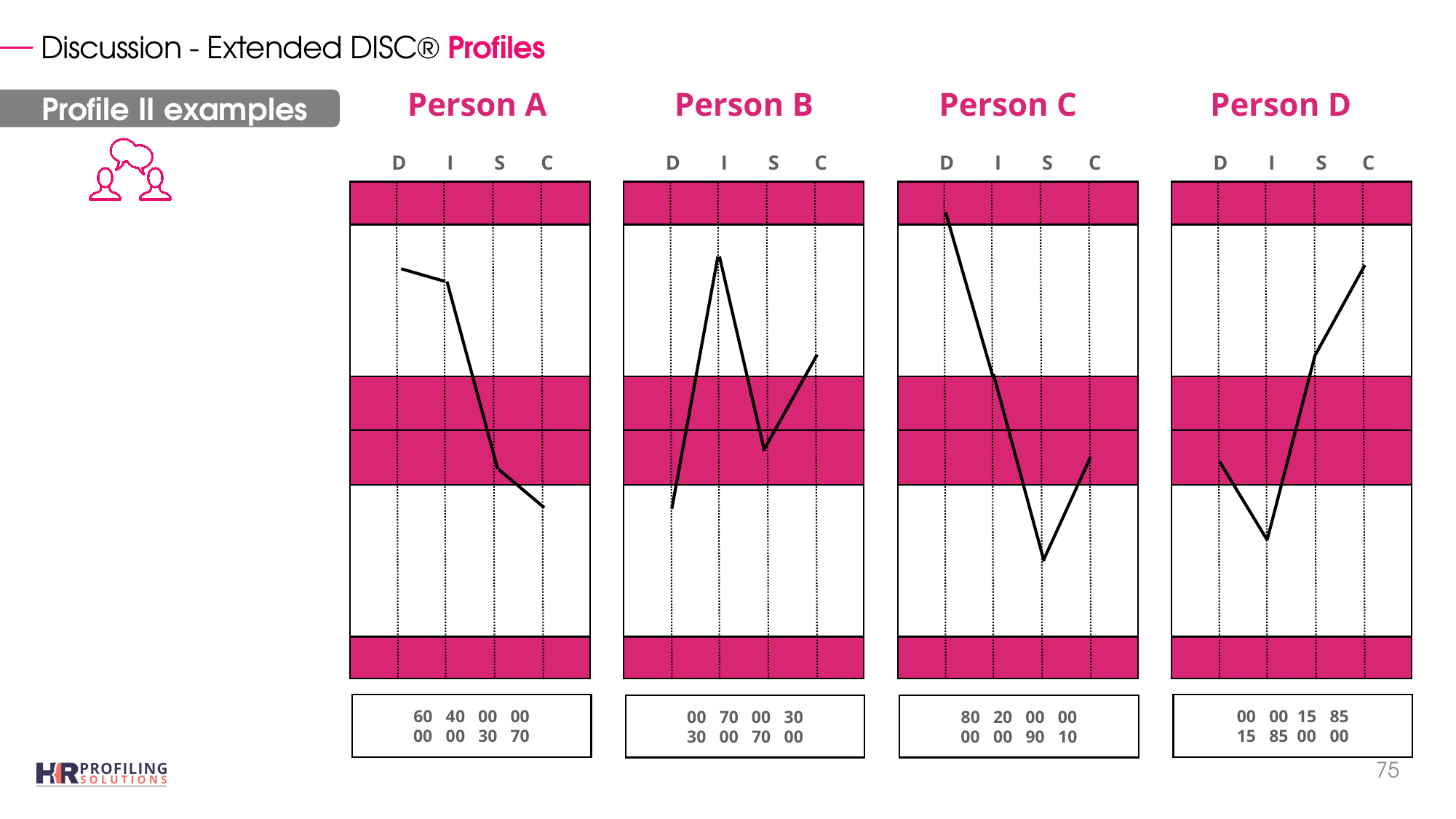

# Discussion - Extended DISC® Profiles
Person A
Person B
Person C
Person D
Profile II examples

   D        I        S       C

   D        I        S       C

   D        I        S       C

   D        I        S       C

60   40   00   00
00   00   30   70
00   00  15   85
15   85  00   00
00   70   00   30
30   00   70   00
80   20   00   00
00   00   90   10
75